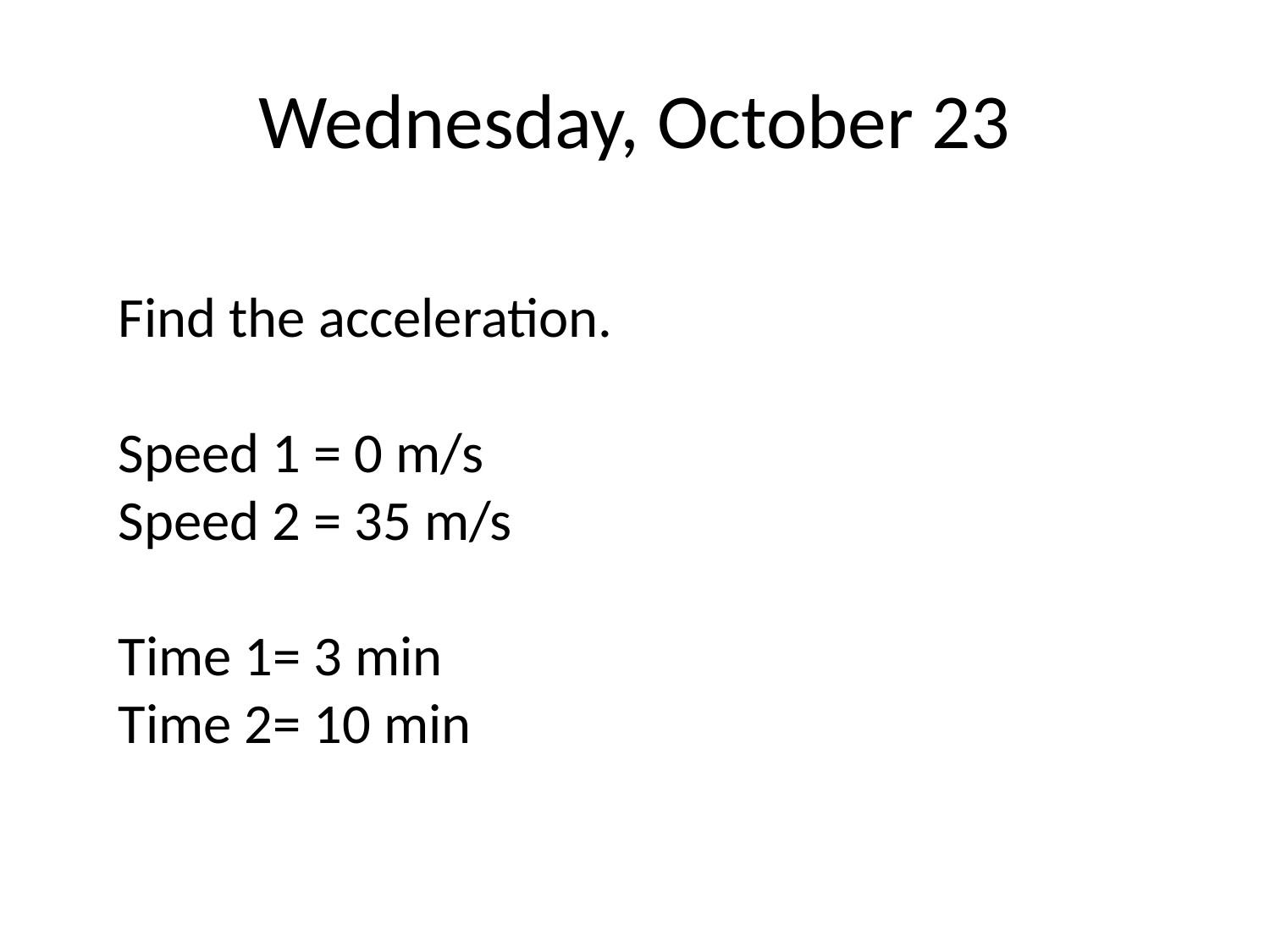

# Wednesday, October 23
Find the acceleration.

Speed 1 = 0 m/s
Speed 2 = 35 m/s

Time 1= 3 min
Time 2= 10 min